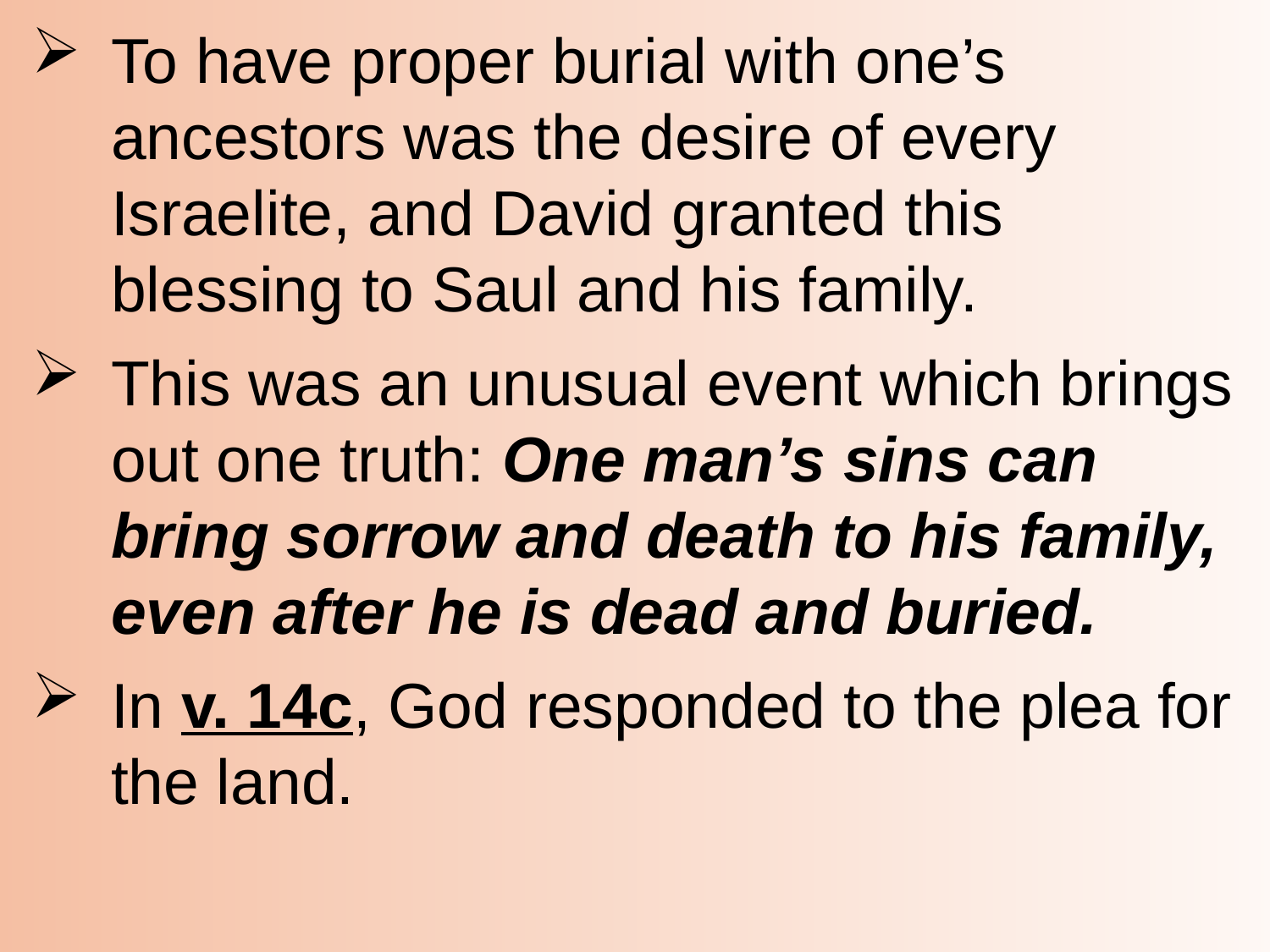

To have proper burial with one’s ancestors was the desire of every Israelite, and David granted this blessing to Saul and his family.
This was an unusual event which brings out one truth: One man’s sins can bring sorrow and death to his family, even after he is dead and buried.
In v. 14c, God responded to the plea for the land.